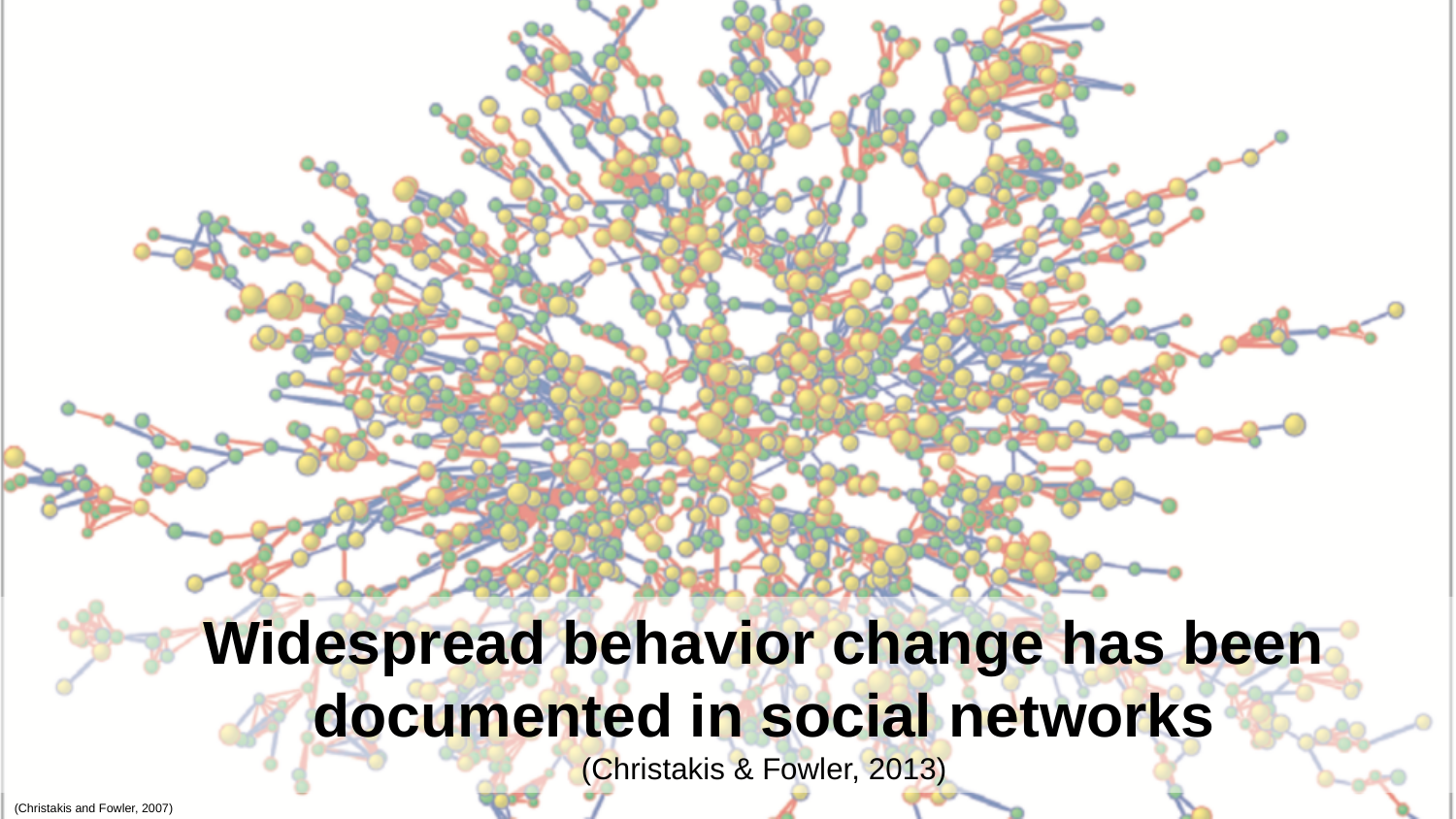

Widespread behavior change has been documented in social networks
(Christakis & Fowler, 2013)
(Christakis and Fowler, 2007)